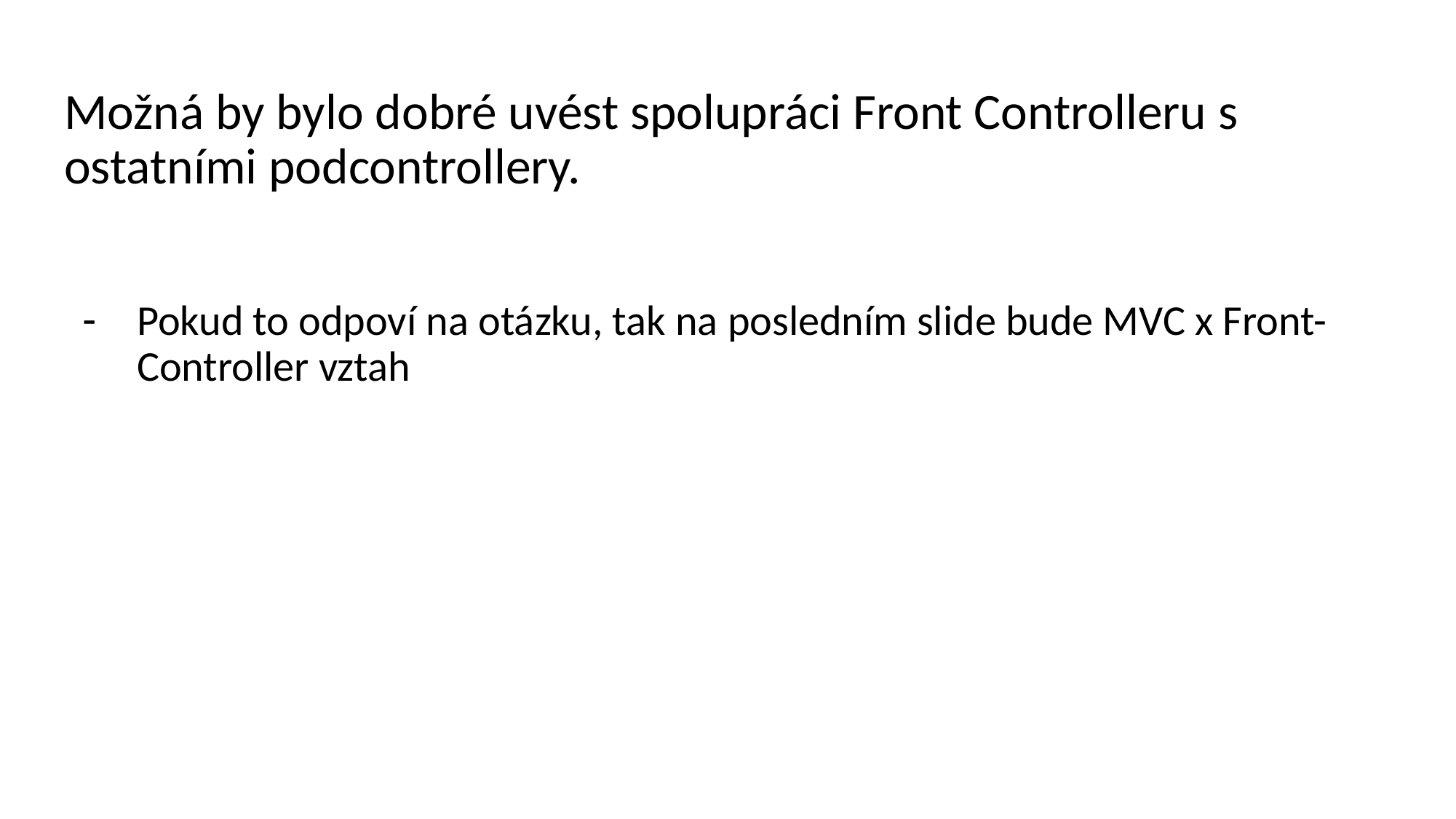

# Možná by bylo dobré uvést spolupráci Front Controlleru s ostatními podcontrollery.
Pokud to odpoví na otázku, tak na posledním slide bude MVC x Front-Controller vztah